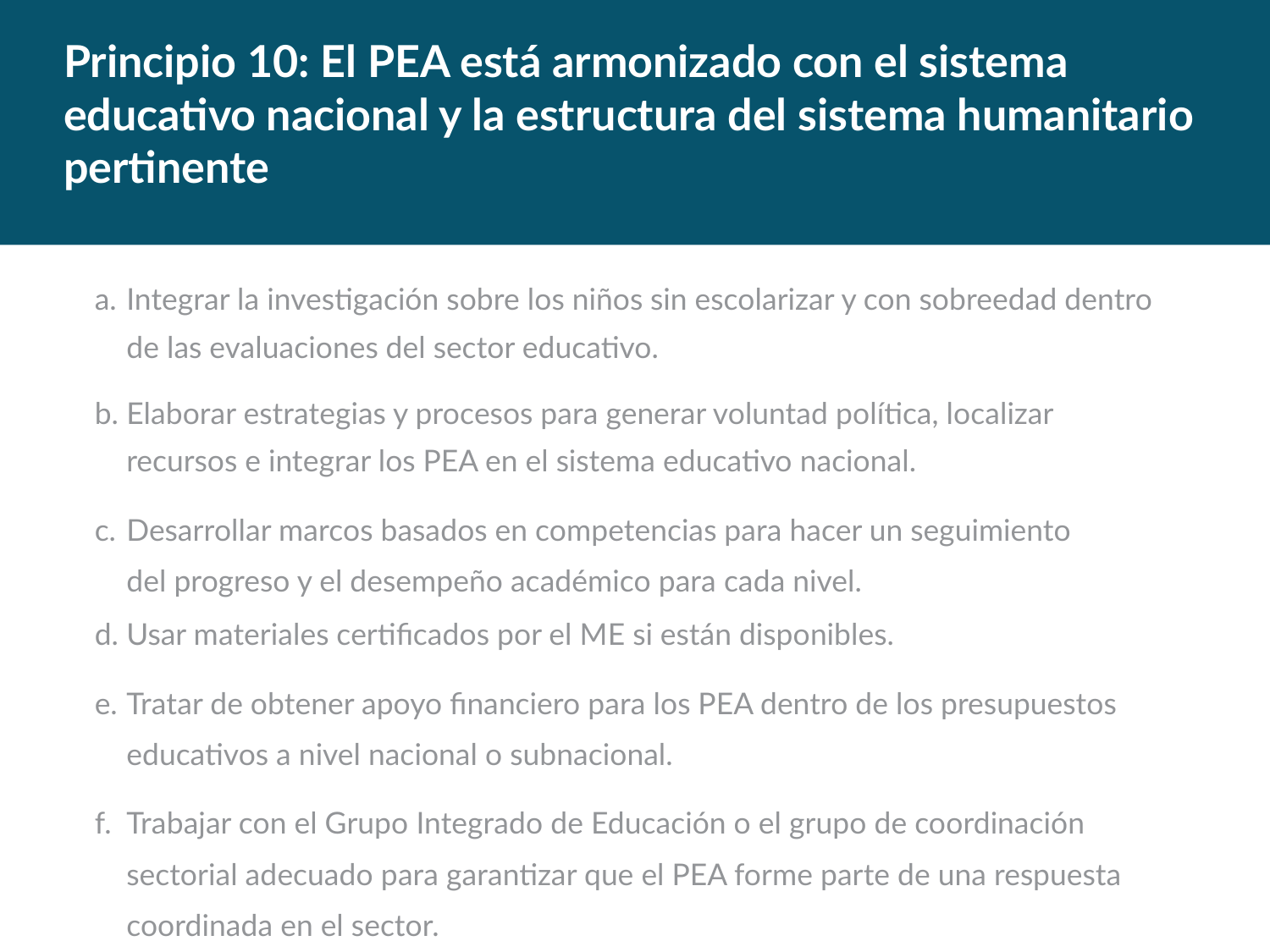

# Principio 10: El PEA está armonizado con el sistema educativo nacional y la estructura del sistema humanitario pertinente
Integrar la investigación sobre los niños sin escolarizar y con sobreedad dentro de las evaluaciones del sector educativo.
Elaborar estrategias y procesos para generar voluntad política, localizar recursos e integrar los PEA en el sistema educativo nacional.
Desarrollar marcos basados en competencias para hacer un seguimiento del progreso y el desempeño académico para cada nivel.
Usar materiales certificados por el ME si están disponibles.
Tratar de obtener apoyo financiero para los PEA dentro de los presupuestos educativos a nivel nacional o subnacional.
Trabajar con el Grupo Integrado de Educación o el grupo de coordinación sectorial adecuado para garantizar que el PEA forme parte de una respuesta coordinada en el sector.